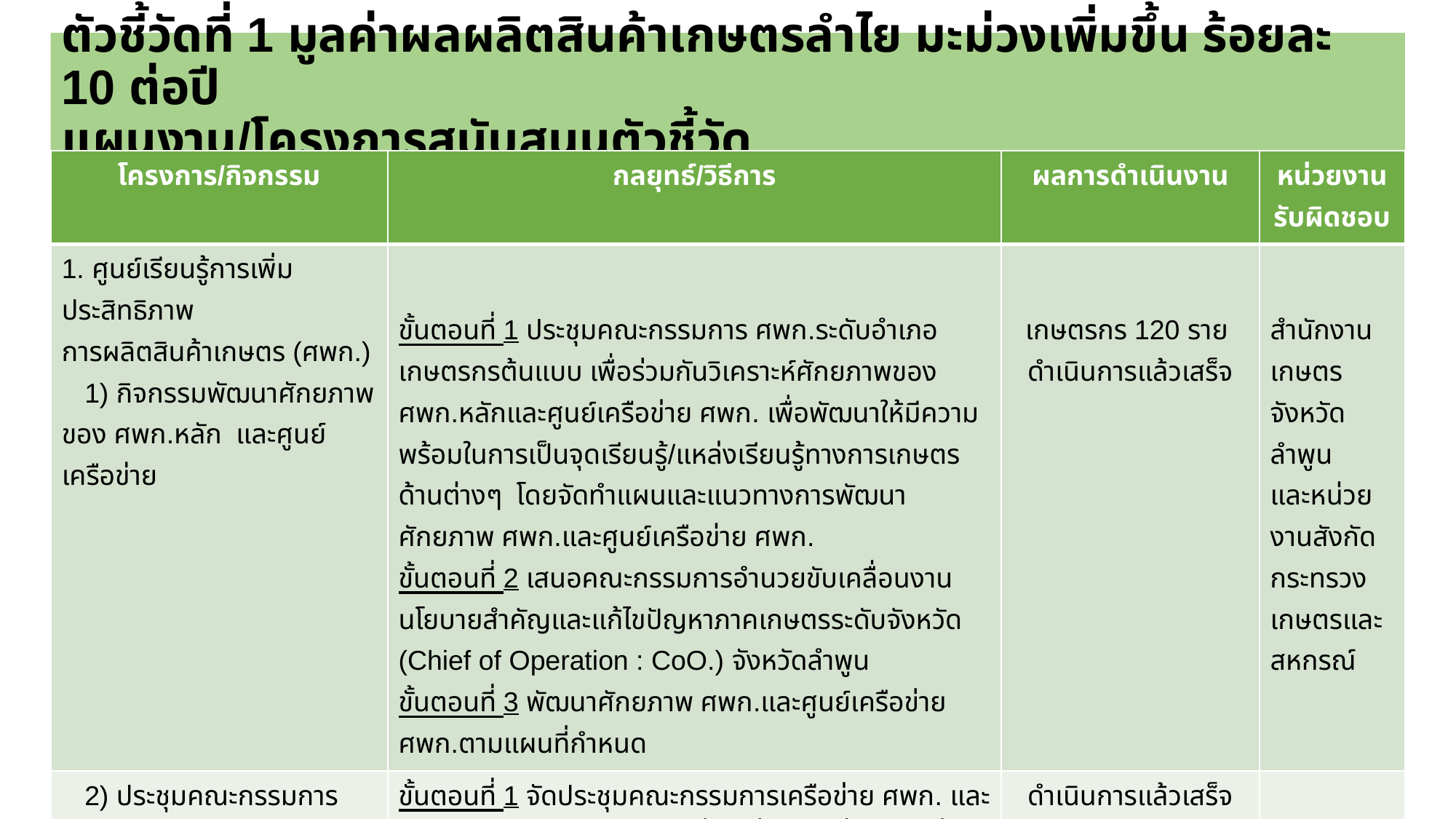

# ตัวชี้วัดที่ 1 มูลค่าผลผลิตสินค้าเกษตรลำไย มะม่วงเพิ่มขึ้น ร้อยละ 10 ต่อปี แผนงาน/โครงการสนับสนุนตัวชี้วัด
| โครงการ/กิจกรรม | กลยุทธ์/วิธีการ | ผลการดำเนินงาน | หน่วยงานรับผิดชอบ |
| --- | --- | --- | --- |
| 1. ศูนย์เรียนรู้การเพิ่มประสิทธิภาพ การผลิตสินค้าเกษตร (ศพก.) 1) กิจกรรมพัฒนาศักยภาพของ ศพก.หลัก และศูนย์เครือข่าย | ขั้นตอนที่ 1 ประชุมคณะกรรมการ ศพก.ระดับอำเภอ เกษตรกรต้นแบบ เพื่อร่วมกันวิเคราะห์ศักยภาพของ ศพก.หลักและศูนย์เครือข่าย ศพก. เพื่อพัฒนาให้มีความพร้อมในการเป็นจุดเรียนรู้/แหล่งเรียนรู้ทางการเกษตรด้านต่างๆ โดยจัดทำแผนและแนวทางการพัฒนาศักยภาพ ศพก.และศูนย์เครือข่าย ศพก. ขั้นตอนที่ 2 เสนอคณะกรรมการอำนวยขับเคลื่อนงานนโยบายสำคัญและแก้ไขปัญหาภาคเกษตรระดับจังหวัด (Chief of Operation : CoO.) จังหวัดลำพูน ขั้นตอนที่ 3 พัฒนาศักยภาพ ศพก.และศูนย์เครือข่าย ศพก.ตามแผนที่กำหนด | เกษตรกร 120 ราย ดำเนินการแล้วเสร็จ | สำนักงานเกษตรจังหวัดลำพูน และหน่วยงานสังกัดกระทรวงเกษตรและสหกรณ์ |
| 2) ประชุมคณะกรรมการ เครือข่ายระดับจังหวัด และประชุมคณะกรรมการ ศพก.ระดับอำเภอ | ขั้นตอนที่ 1 จัดประชุมคณะกรรมการเครือข่าย ศพก. และแปลงใหญ่ระดับจังหวัด ครั้งที่ 1 เพื่อขับเคลื่อนและเชื่อมโยงการดำเนินงาน ขั้นตอนที่ 2 คณะกรรมการเครือข่าย ศพก. และแปลงใหญ่ระดับจังหวัดนำผลการประชุมให้ที่ประชุมคณะกรรมการ ศพก. และแปลงใหญ่ระดับอำเภอได้รับทราบ ขั้นตอนที่ 3 นำแผนการดำเนินงาน ศพก. และแปลงใหญ่ไปขับเคลื่อนการดำเนินงาน ศพก. และแปลงใหญ่ในระดับอำเภอ | ดำเนินการแล้วเสร็จ |  |